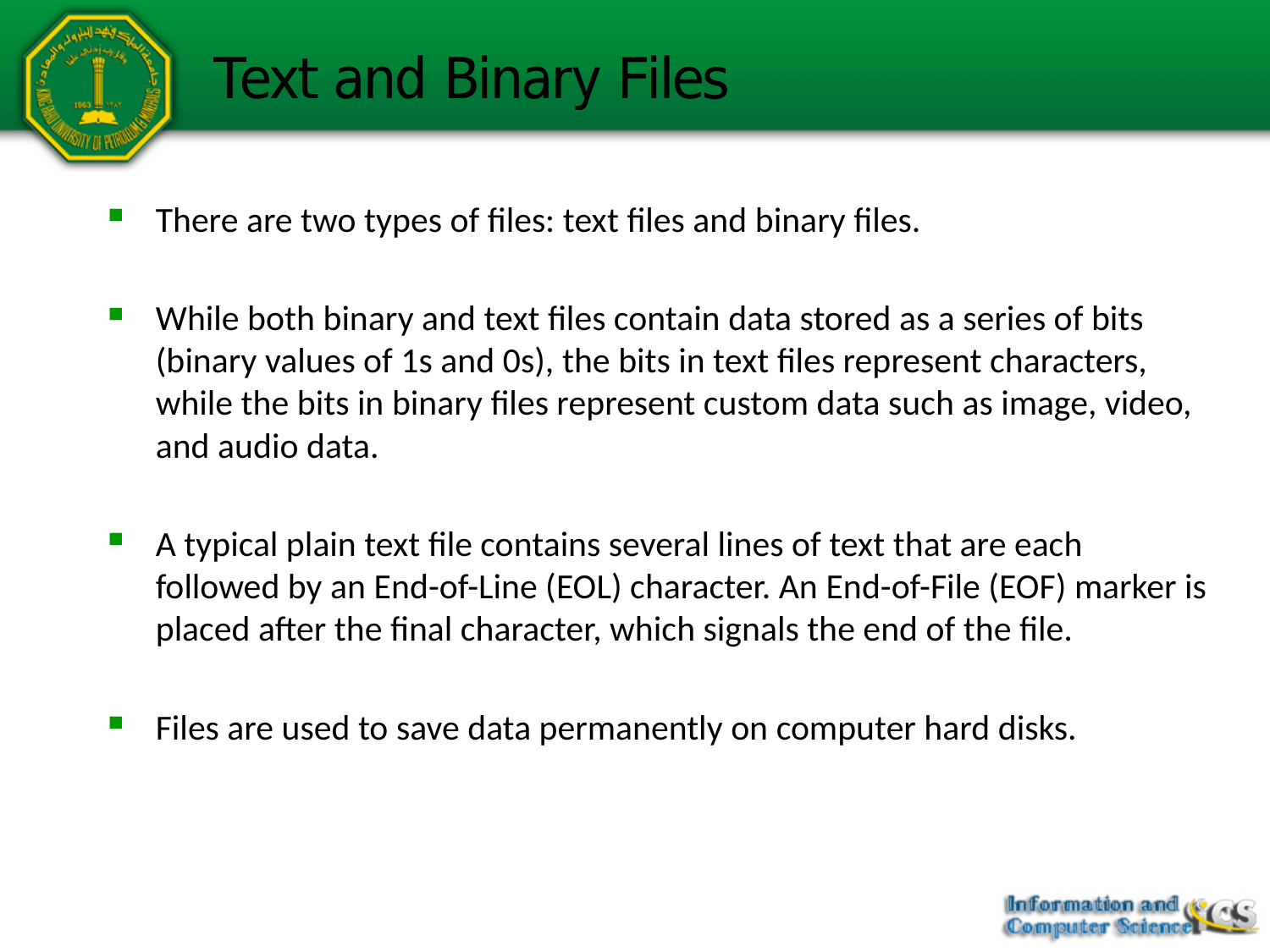

# Text and Binary Files
There are two types of files: text files and binary files.

While both binary and text files contain data stored as a series of bits (binary values of 1s and 0s), the bits in text files represent characters, while the bits in binary files represent custom data such as image, video, and audio data.

A typical plain text file contains several lines of text that are each followed by an End-of-Line (EOL) character. An End-of-File (EOF) marker is placed after the final character, which signals the end of the file.

Files are used to save data permanently on computer hard disks.